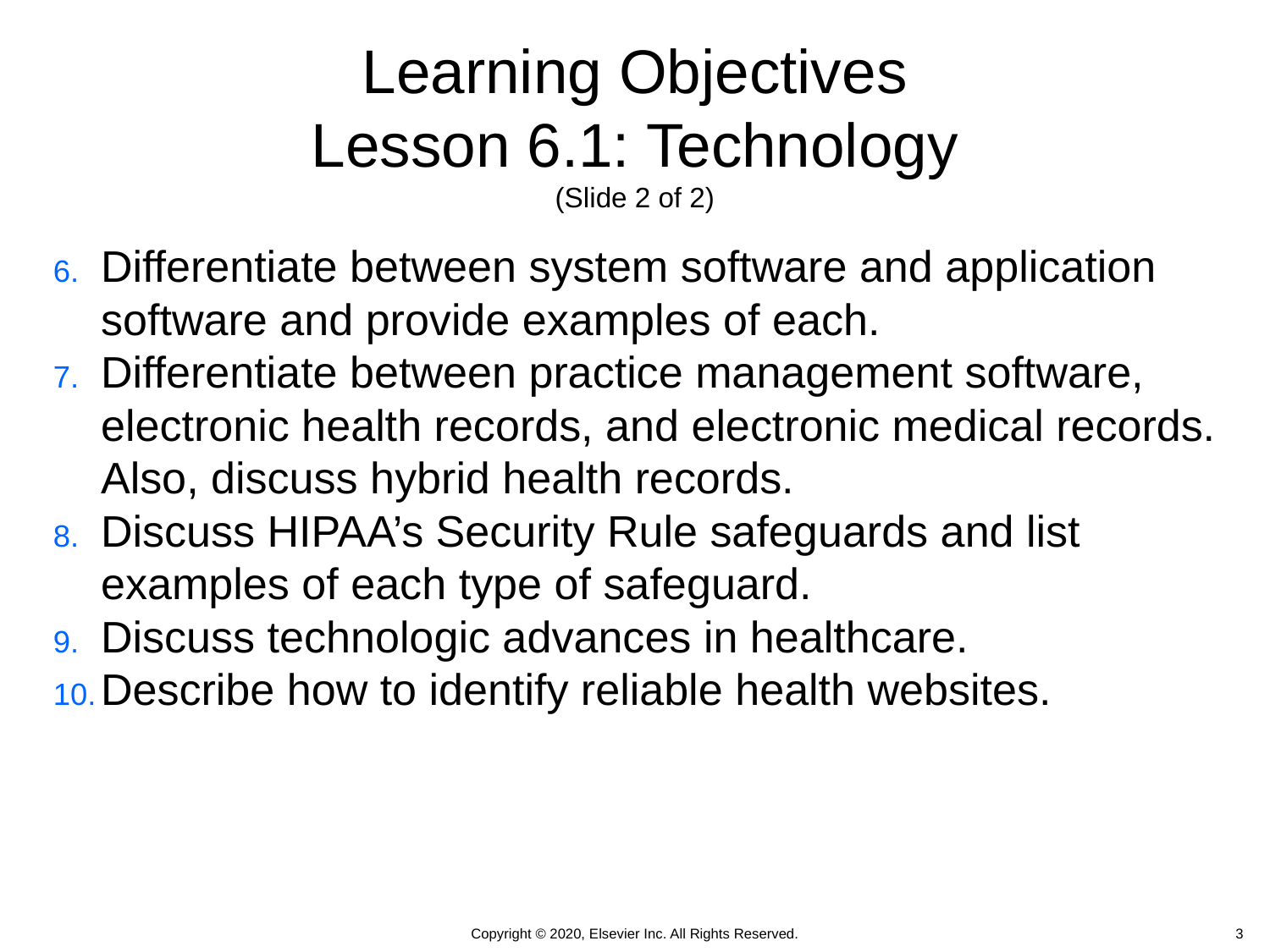

Learning Objectives
Lesson 6.1: Technology
(Slide 2 of 2)
Differentiate between system software and application software and provide examples of each.
Differentiate between practice management software, electronic health records, and electronic medical records. Also, discuss hybrid health records.
Discuss HIPAA’s Security Rule safeguards and list examples of each type of safeguard.
Discuss technologic advances in healthcare.
Describe how to identify reliable health websites.
3